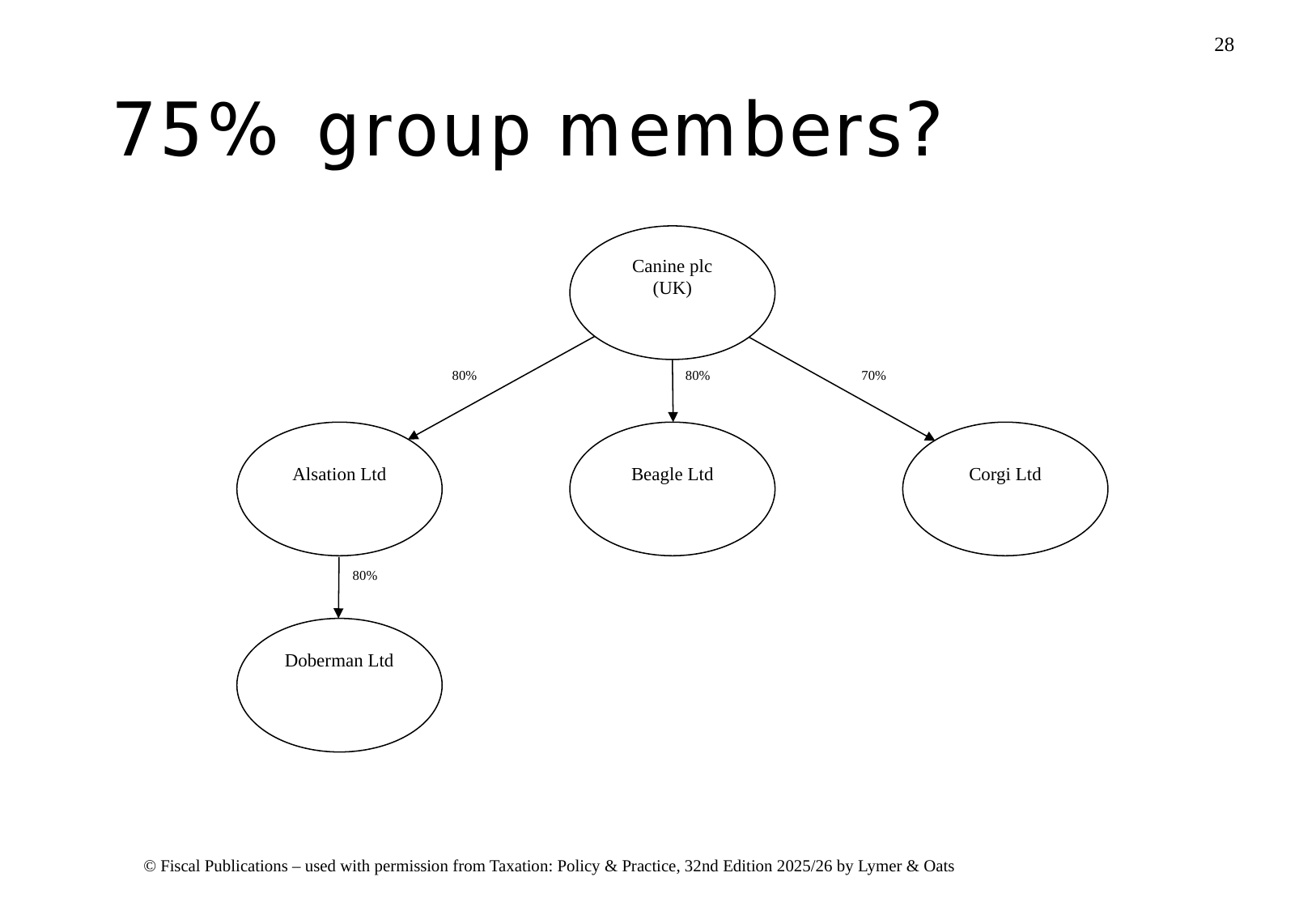

# 75% group members?

Canine plc
(UK)
80%
80%
70%

Alsation Ltd

Beagle Ltd

Corgi Ltd
80%

Doberman Ltd